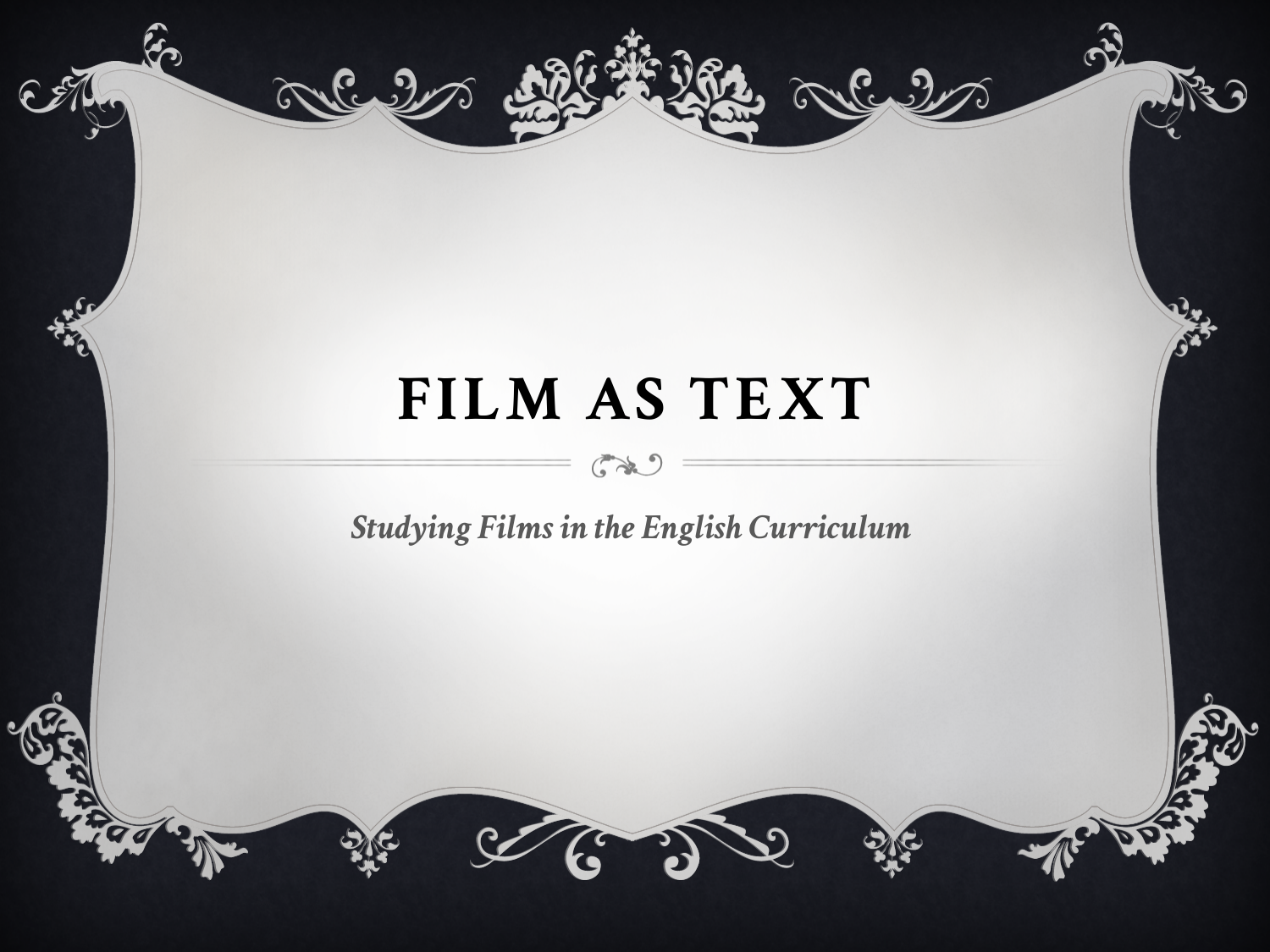

# Film as text
Studying Films in the English Curriculum